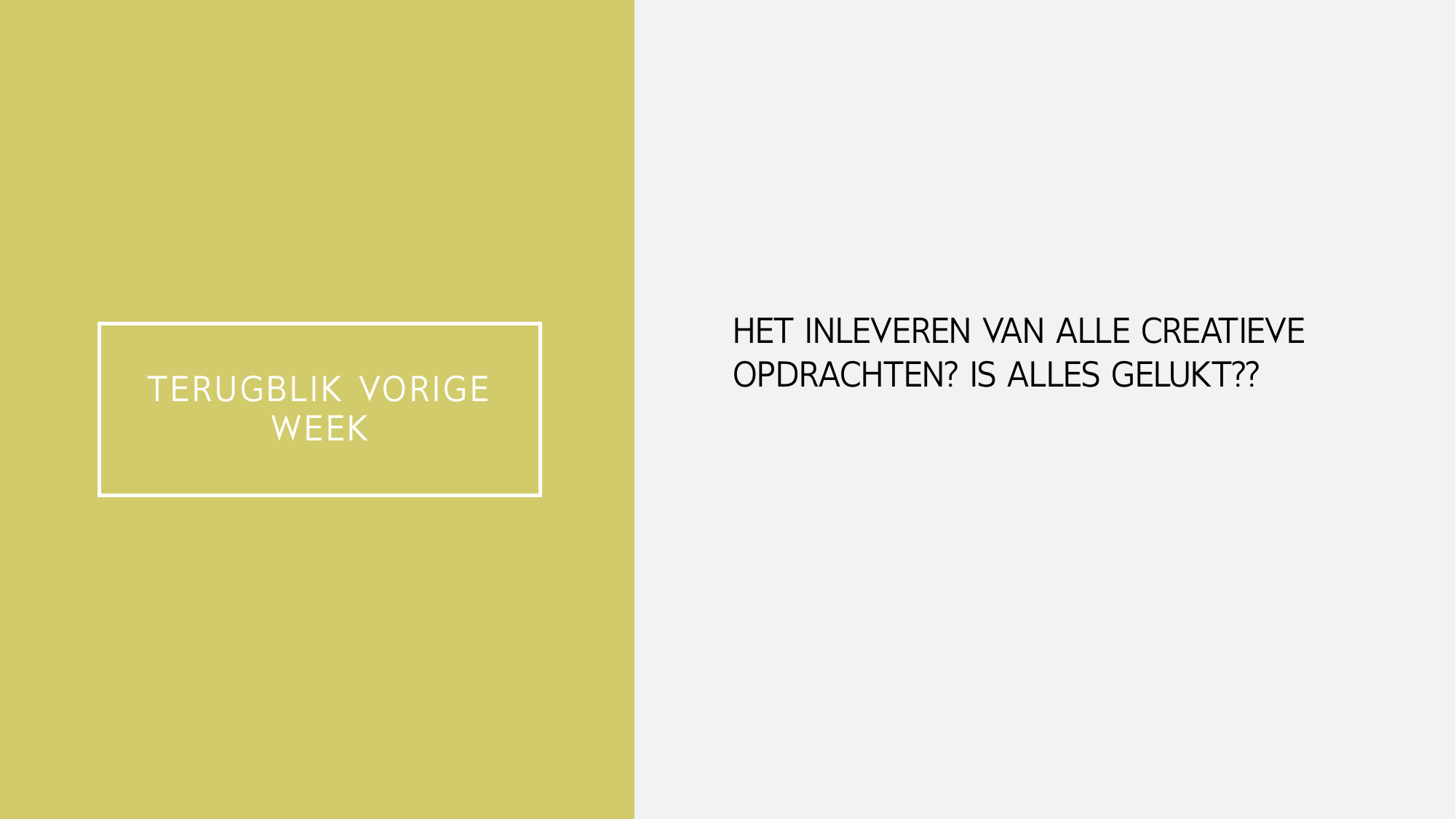

HET INLEVEREN VAN ALLE CREATIEVE OPDRACHTEN? IS ALLES GELUKT??

# TERUGBLIK VORIGE WEEK